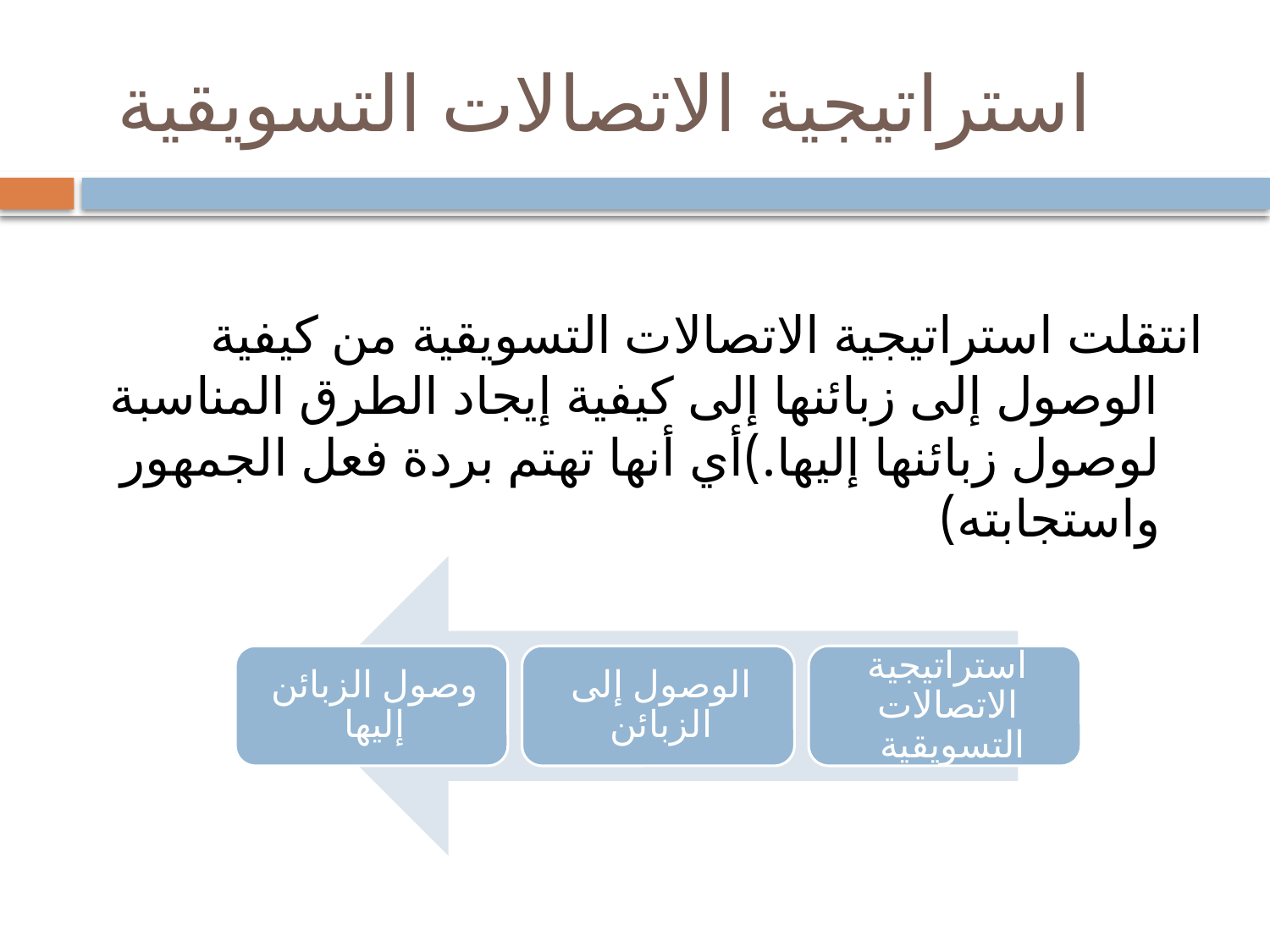

# استراتيجية الاتصالات التسويقية

انتقلت استراتيجية الاتصالات التسويقية من كيفية الوصول إلى زبائنها إلى كيفية إيجاد الطرق المناسبة لوصول زبائنها إليها.)أي أنها تهتم بردة فعل الجمهور واستجابته)
وصول الزبائن إليها
الوصول إلى الزبائن
استراتيجية الاتصالات التسويقية